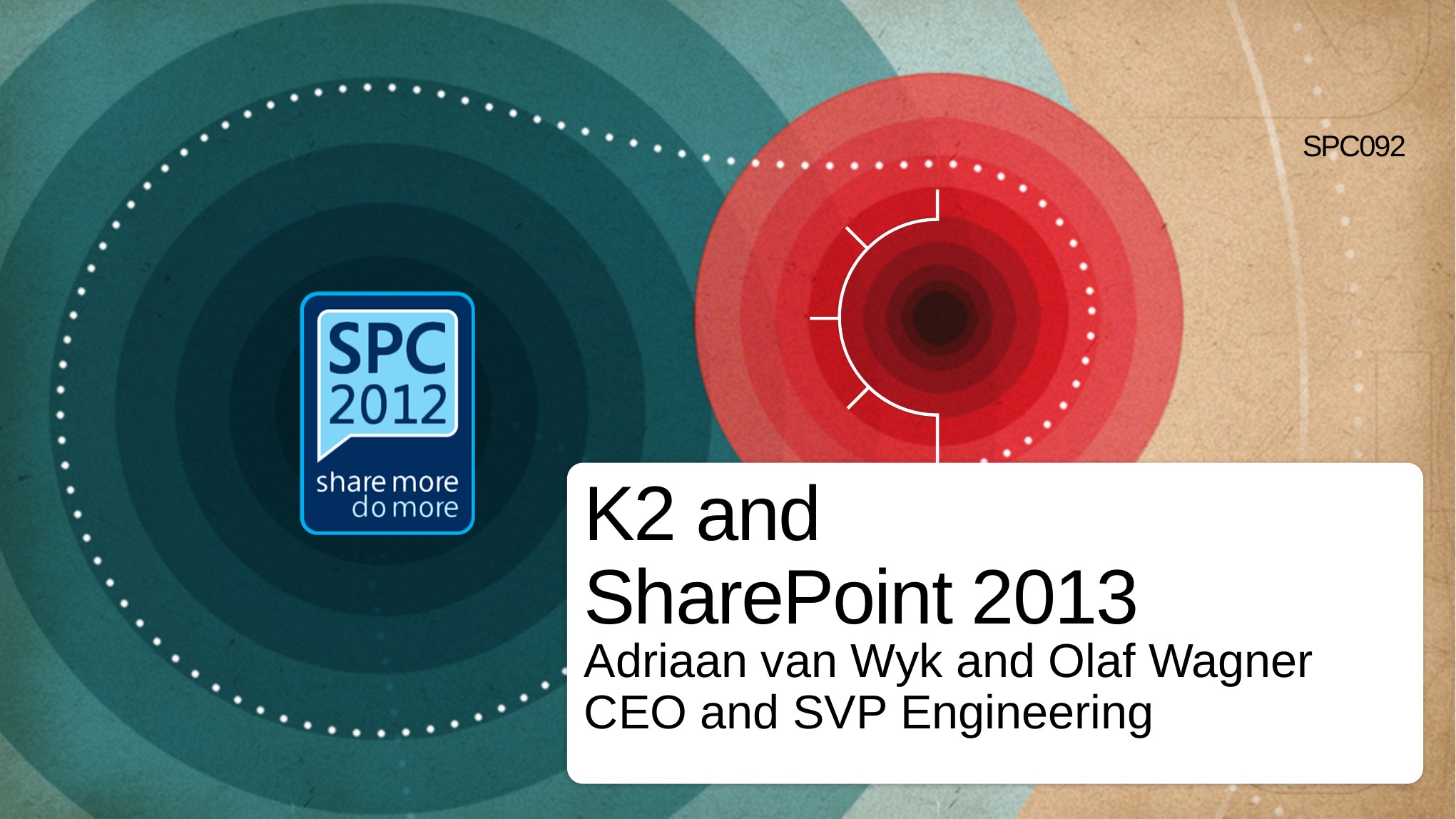

SPC092
# K2 and SharePoint 2013
Adriaan van Wyk and Olaf Wagner
CEO and SVP Engineering